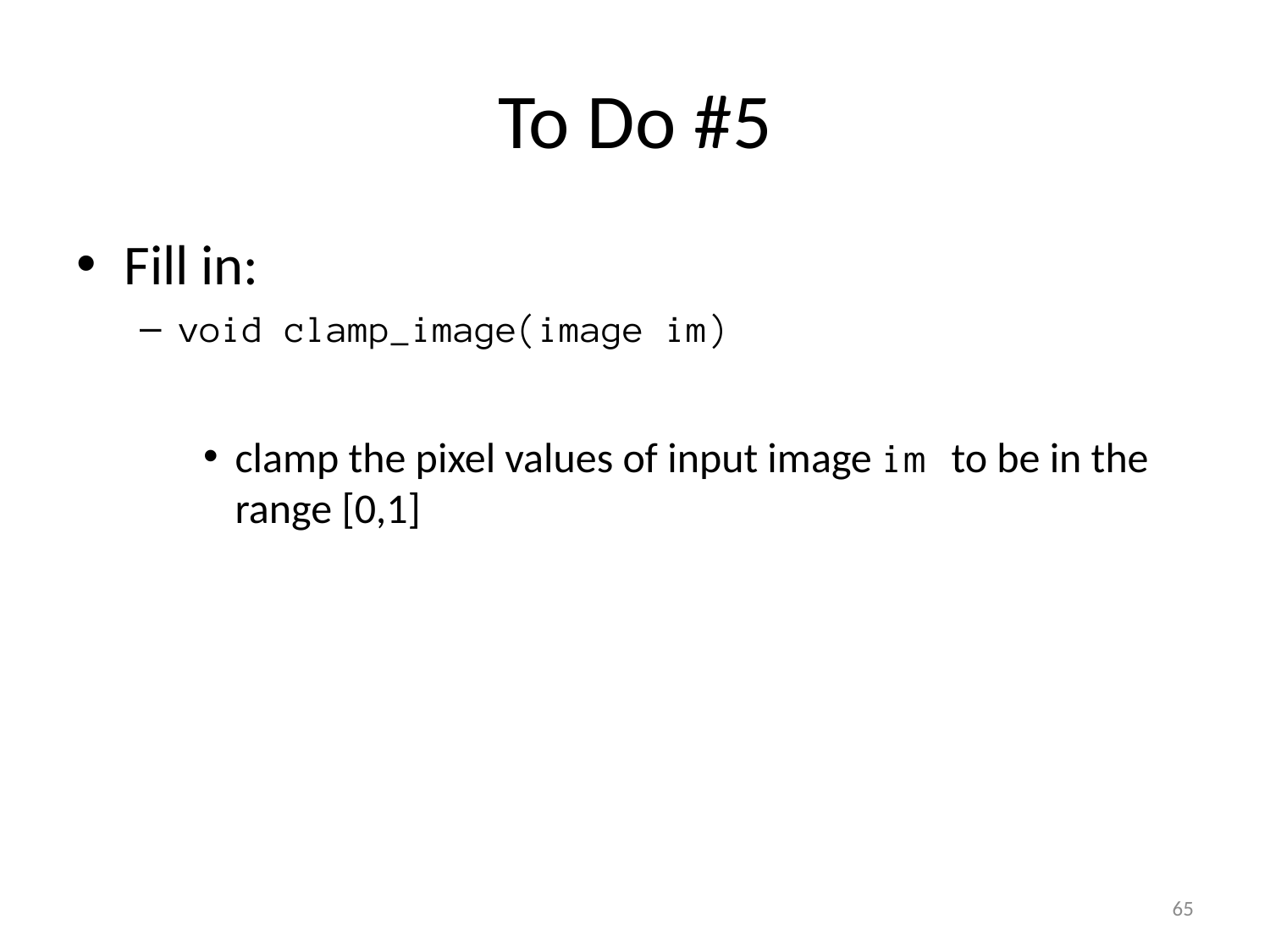

# To Do #5
Fill in:
void clamp_image(image im)

clamp the pixel values of input image im to be in the range [0,1]
65